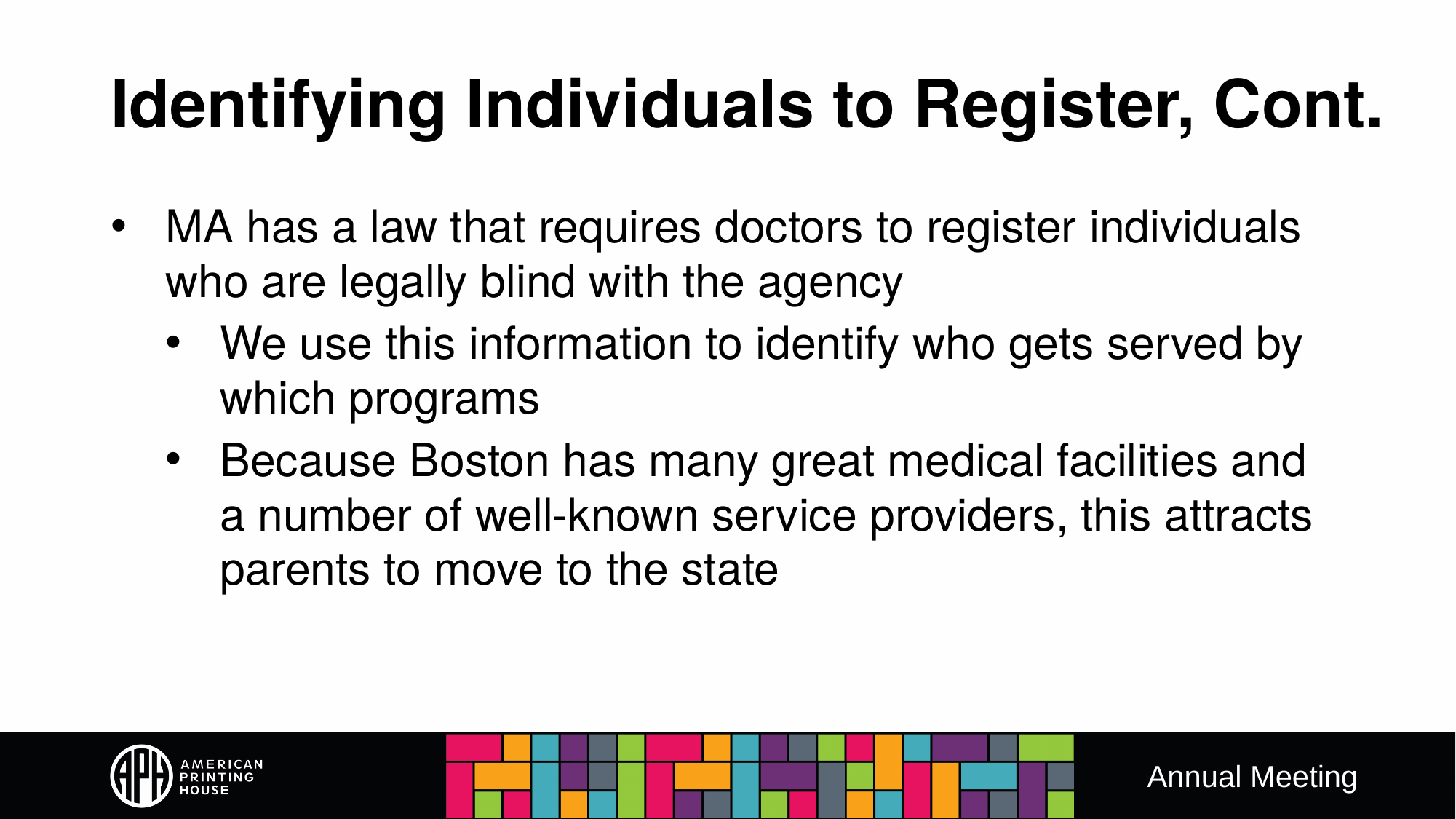

# Identifying Individuals to Register, Cont.
MA has a law that requires doctors to register individuals who are legally blind with the agency
We use this information to identify who gets served by which programs
Because Boston has many great medical facilities and a number of well-known service providers, this attracts parents to move to the state